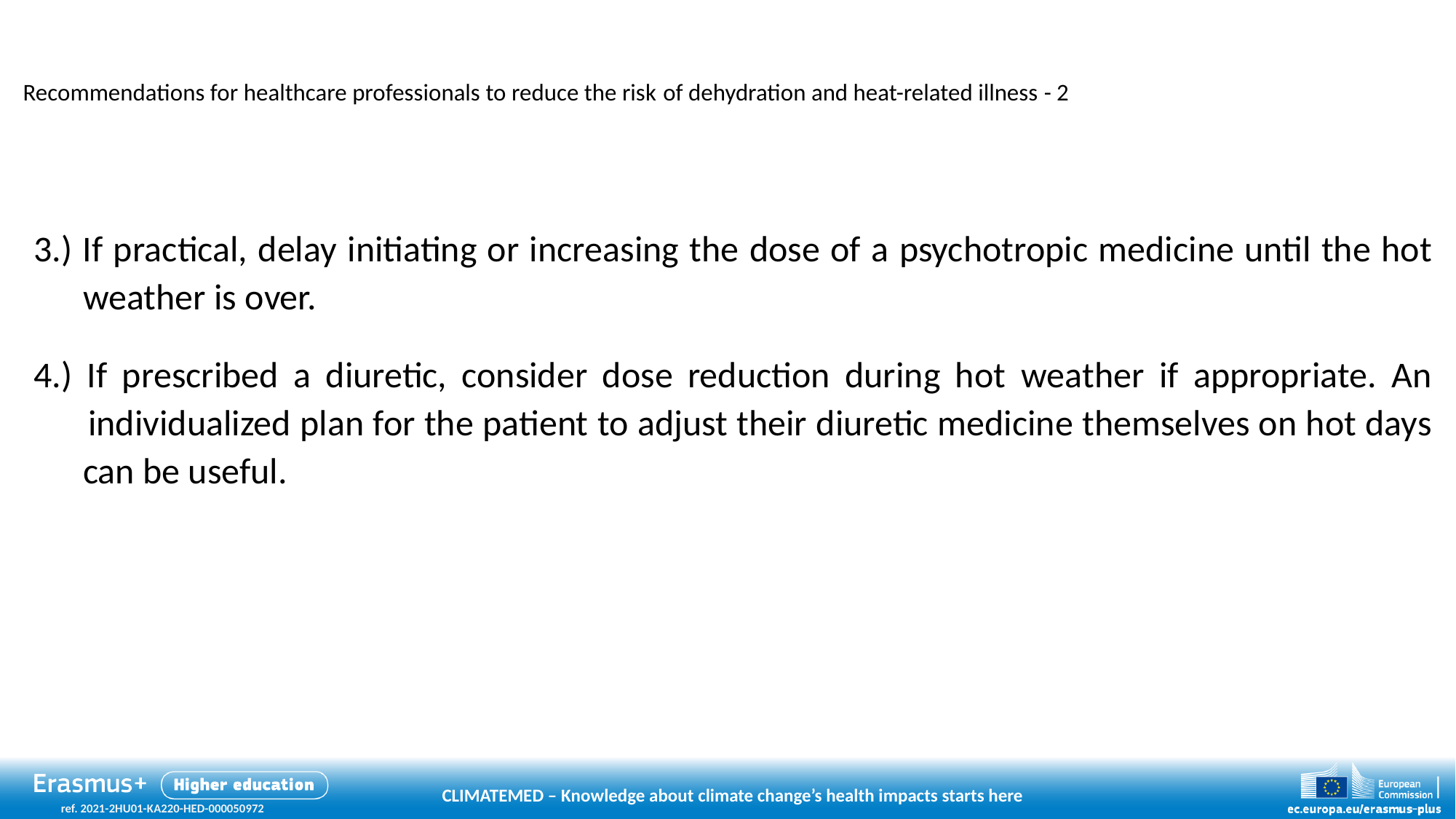

# Recommendations for healthcare professionals to reduce the risk of dehydration and heat-related illness - 2
3.) If practical, delay initiating or increasing the dose of a psychotropic medicine until the hot
      weather is over.
4.) If prescribed a diuretic, consider dose reduction during hot weather if appropriate. An
      individualized plan for the patient to adjust their diuretic medicine themselves on hot days
      can be useful.